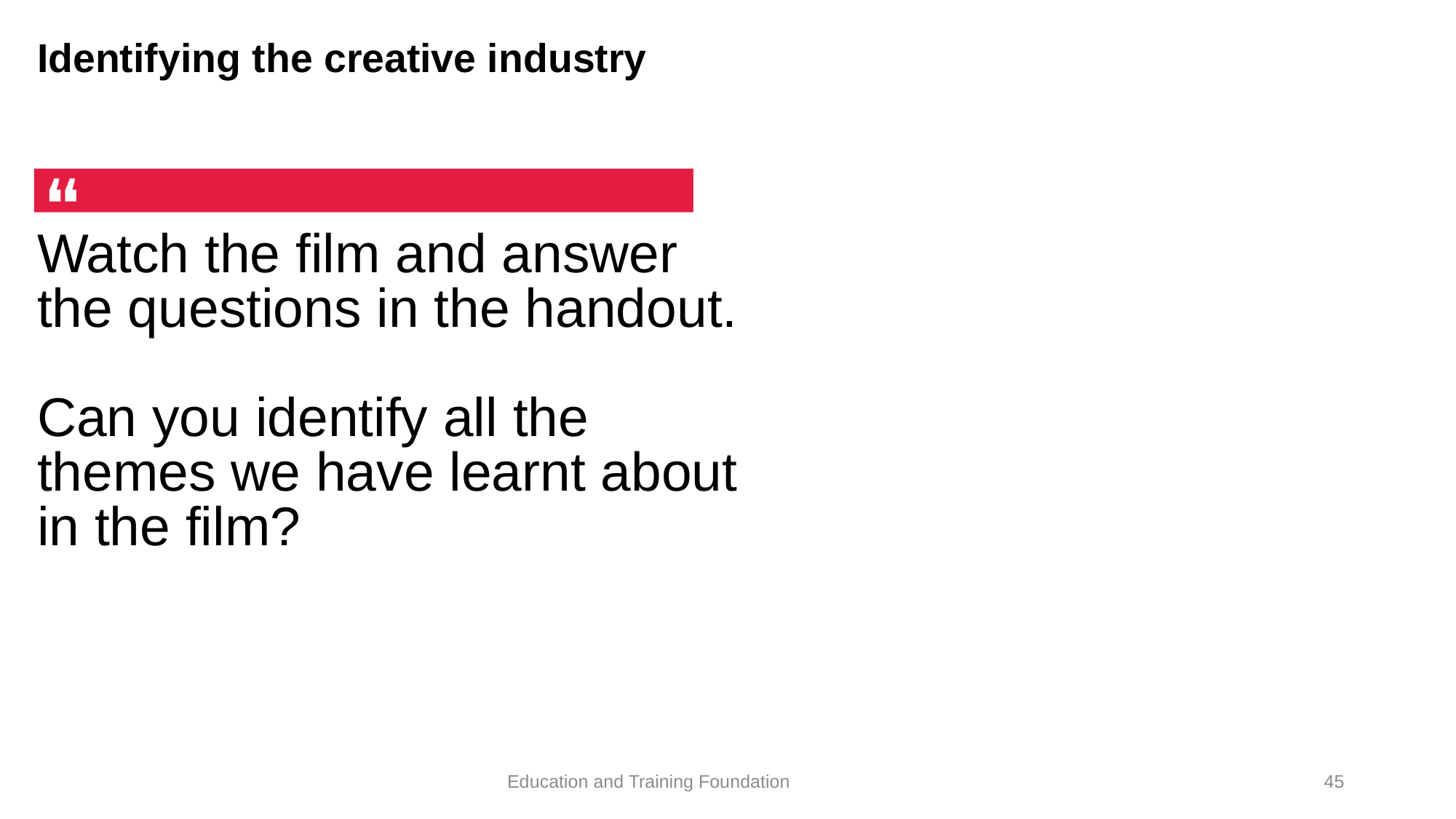

# Identifying the creative industry
Watch the film and answer the questions in the handout.

Can you identify all the themes we have learnt about in the film?

45
Education and Training Foundation